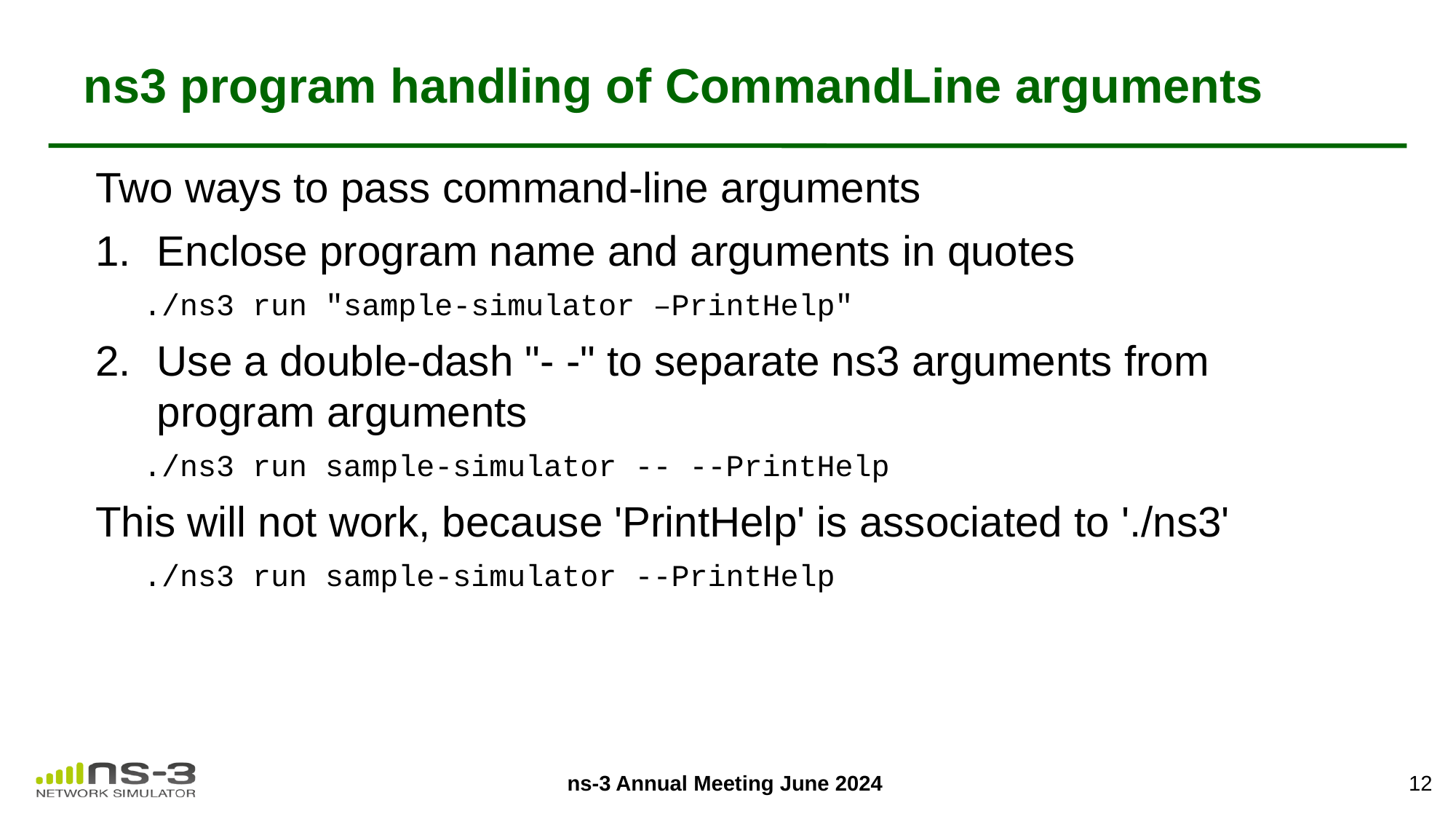

# ns3 program handling of CommandLine arguments
Two ways to pass command-line arguments
Enclose program name and arguments in quotes
./ns3 run "sample-simulator –PrintHelp"
Use a double-dash "- -" to separate ns3 arguments from program arguments
./ns3 run sample-simulator -- --PrintHelp
This will not work, because 'PrintHelp' is associated to './ns3'
./ns3 run sample-simulator --PrintHelp
12
ns-3 Annual Meeting June 2024